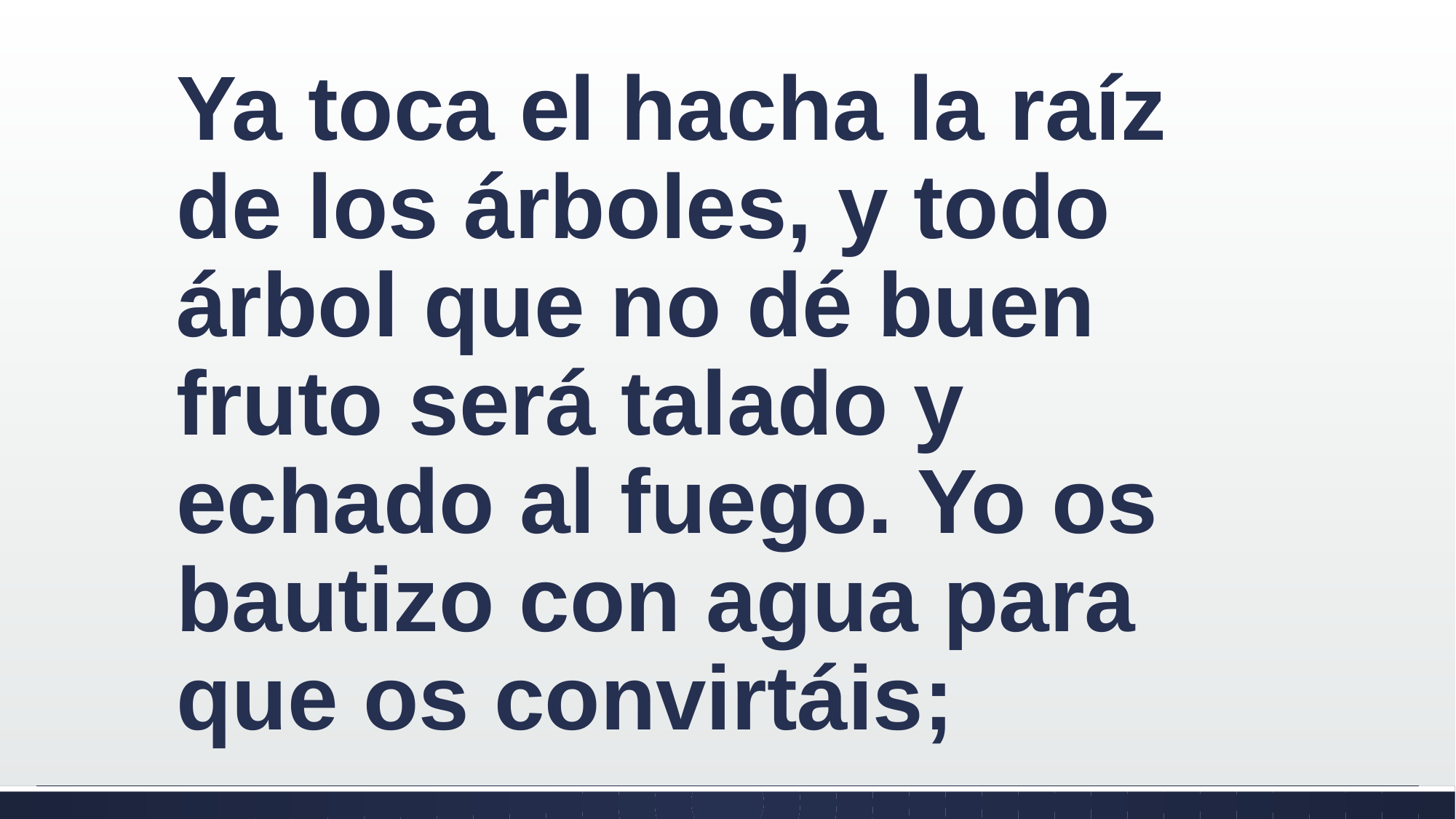

#
Ya toca el hacha la raíz de los árboles, y todo árbol que no dé buen fruto será talado y echado al fuego. Yo os bautizo con agua para que os convirtáis;